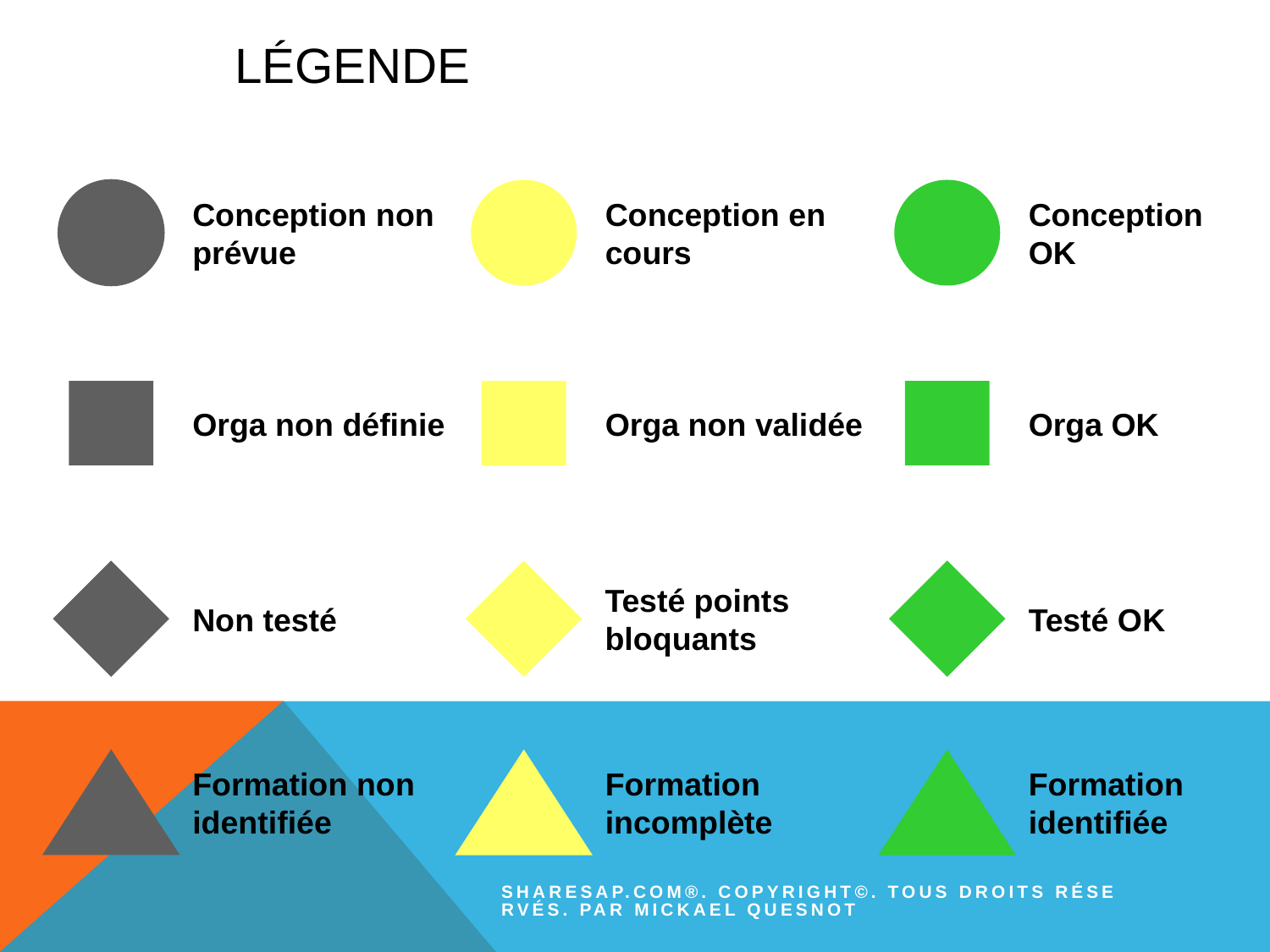

# Légende

Conception non prévue
Conception en cours
Conception OK

Orga OK
Orga non définie
Orga non validée

Testé points bloquants
Non testé
Testé OK

Formation non identifiée
Formation incomplète
Formation identifiée
Sharesap.com®. Copyright©. Tous droits réservés. Par Mickael QUESNOT